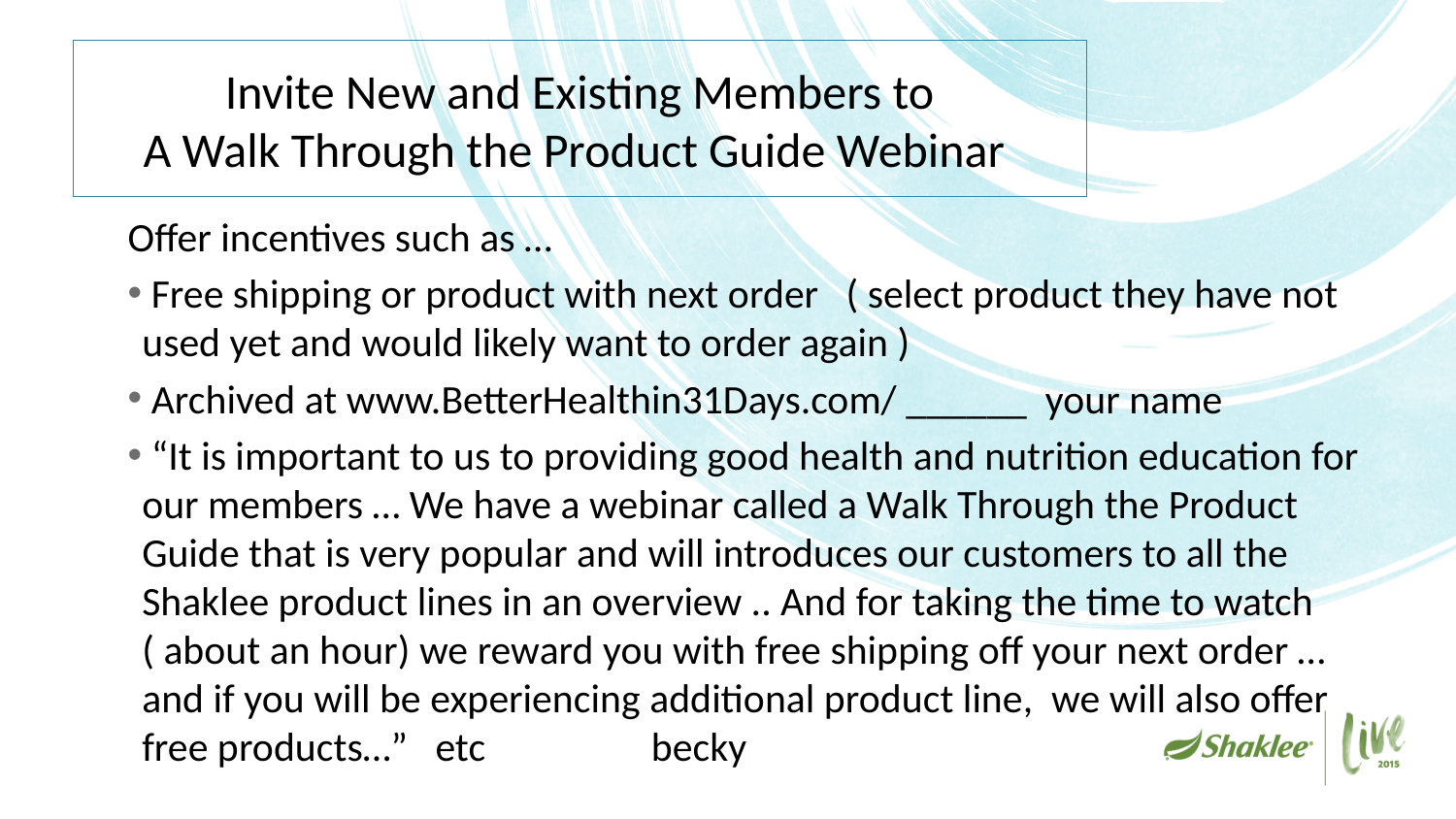

# Invite New and Existing Members to A Walk Through the Product Guide Webinar
Offer incentives such as …
 Free shipping or product with next order   ( select product they have not used yet and would likely want to order again )
 Archived at www.BetterHealthin31Days.com/ ______  your name
 “It is important to us to providing good health and nutrition education for our members … We have a webinar called a Walk Through the Product Guide that is very popular and will introduces our customers to all the Shaklee product lines in an overview .. And for taking the time to watch  ( about an hour) we reward you with free shipping off your next order … and if you will be experiencing additional product line,  we will also offer free products…”   etc                  becky